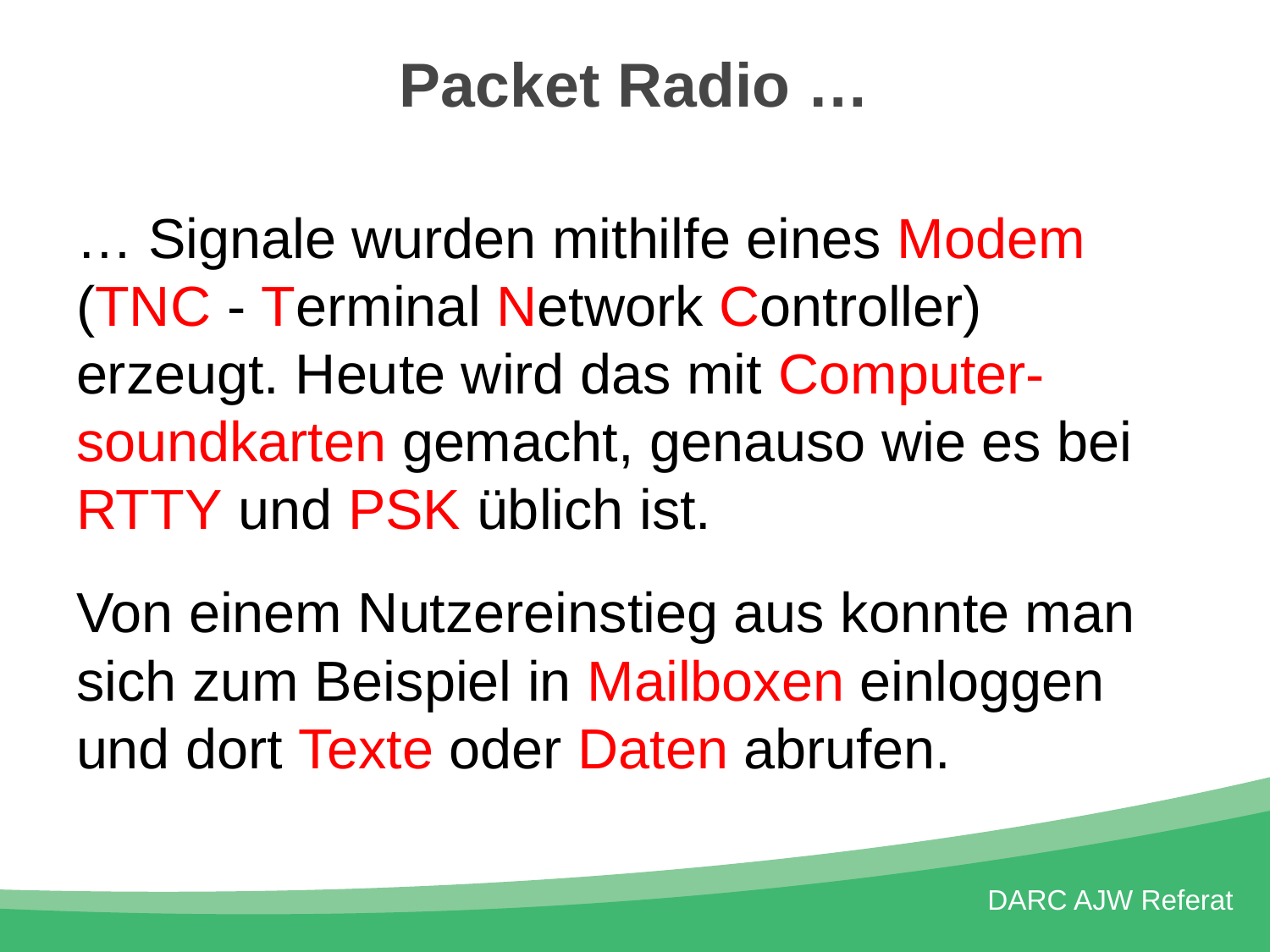

# Packet Radio …
… Signale wurden mithilfe eines Modem (TNC - Terminal Network Controller) erzeugt. Heute wird das mit Computer-soundkarten gemacht, genauso wie es bei RTTY und PSK üblich ist.

Von einem Nutzereinstieg aus konnte man sich zum Beispiel in Mailboxen einloggen und dort Texte oder Daten abrufen.